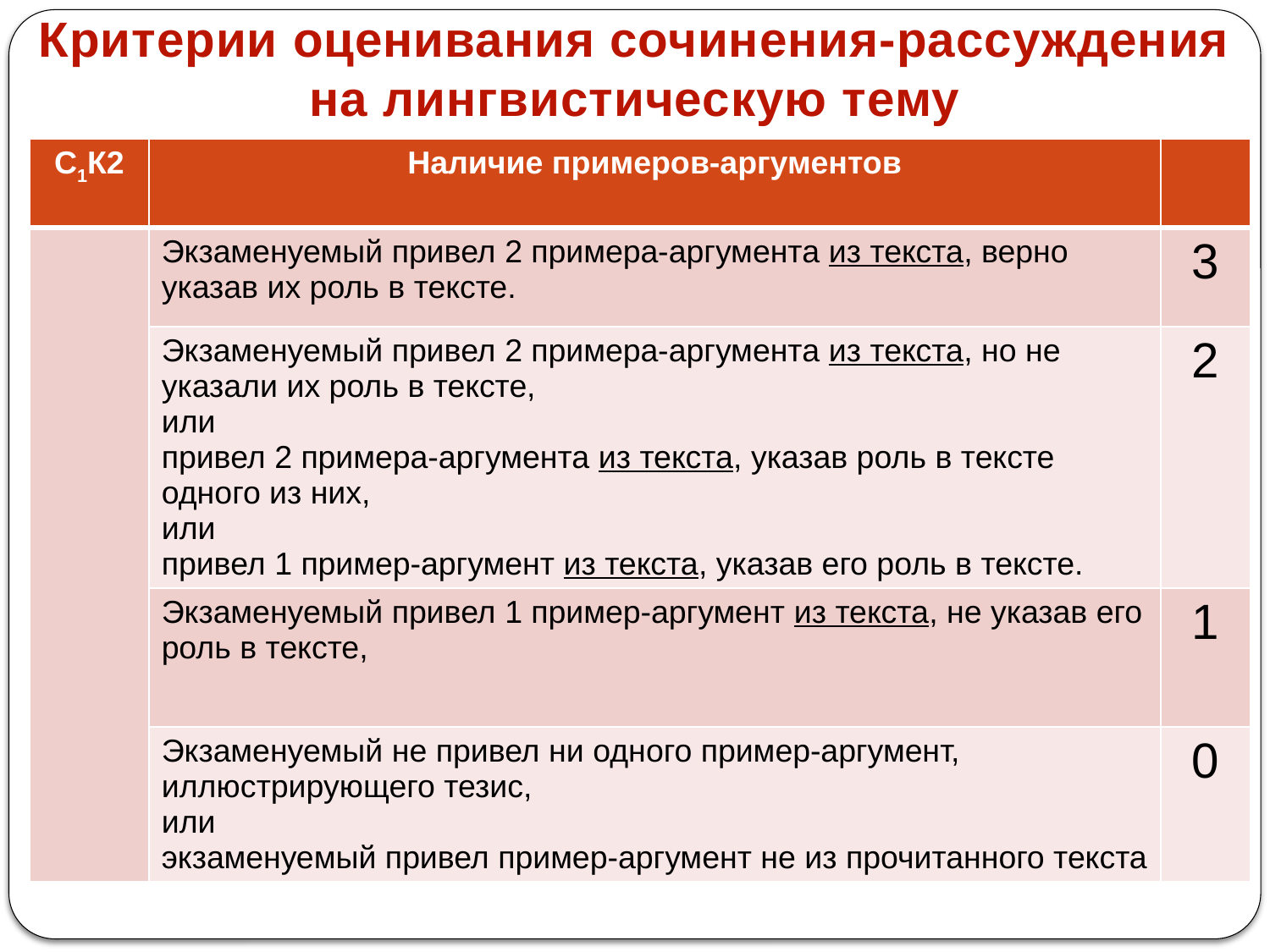

# Критерии оценивания сочинения-рассуждения на лингвистическую тему
| С1К2 | Наличие примеров-аргументов |  |
| --- | --- | --- |
|  | Экзаменуемый привел 2 примера-аргумента из текста, верно указав их роль в тексте. | 3 |
|  | Экзаменуемый привел 2 примера-аргумента из текста, но не указали их роль в тексте, или привел 2 примера-аргумента из текста, указав роль в тексте одного из них, или привел 1 пример-аргумент из текста, указав его роль в тексте. | 2 |
|  | Экзаменуемый привел 1 пример-аргумент из текста, не указав его роль в тексте, | 1 |
|  | Экзаменуемый не привел ни одного пример-аргумент, иллюстрирующего тезис, или экзаменуемый привел пример-аргумент не из прочитанного текста | 0 |